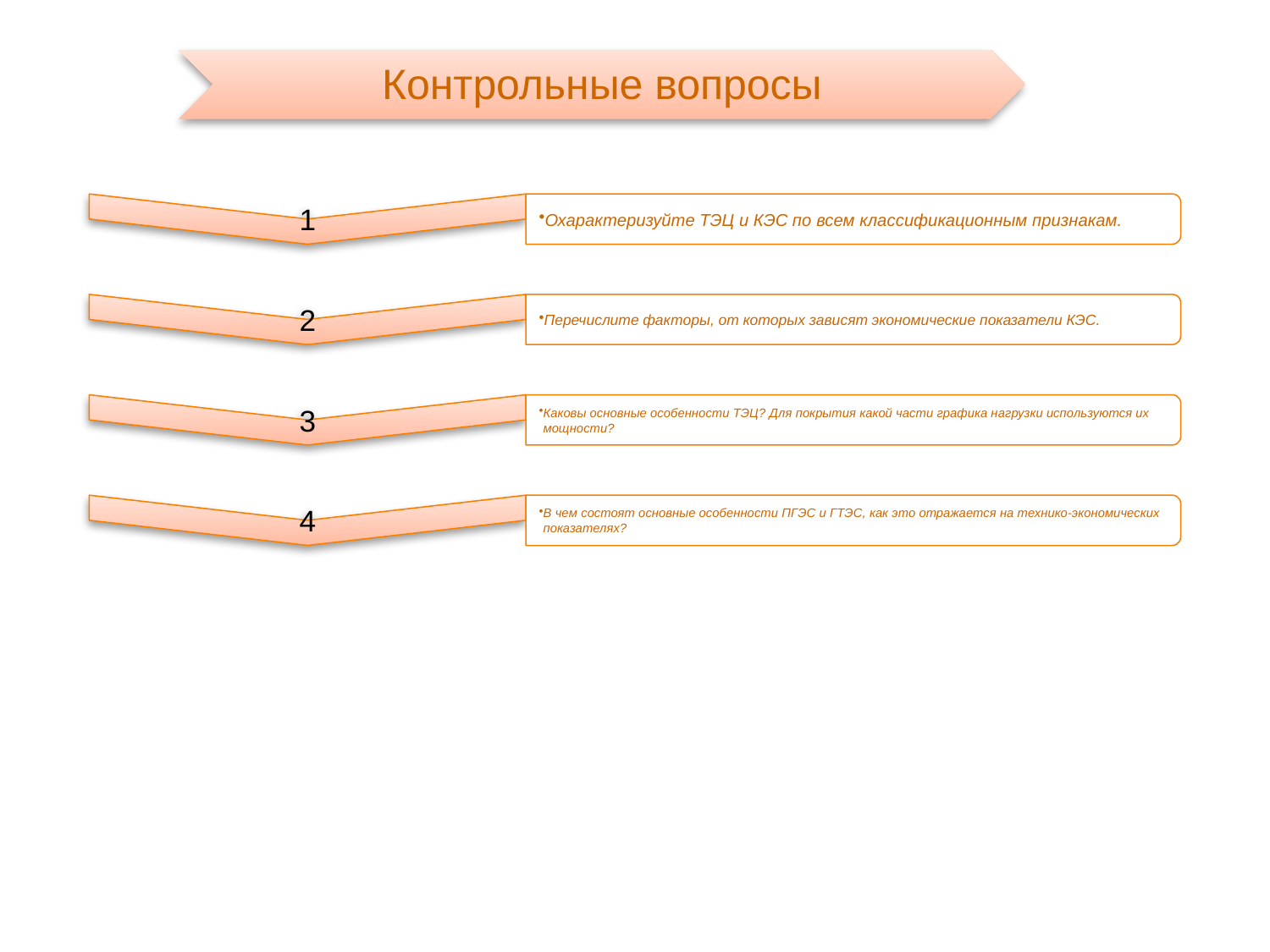

Контрольные вопросы
1
Охарактеризуйте ТЭЦ и КЭС по всем классификационным признакам.
2
Перечислите факторы, от которых зависят экономические показатели КЭС.
3
Каковы основные особенности ТЭЦ? Для покрытия какой части графика нагрузки используются их мощности?
4
В чем состоят основные особенности ПГЭС и ГТЭС, как это отражается на технико-экономических показателях?